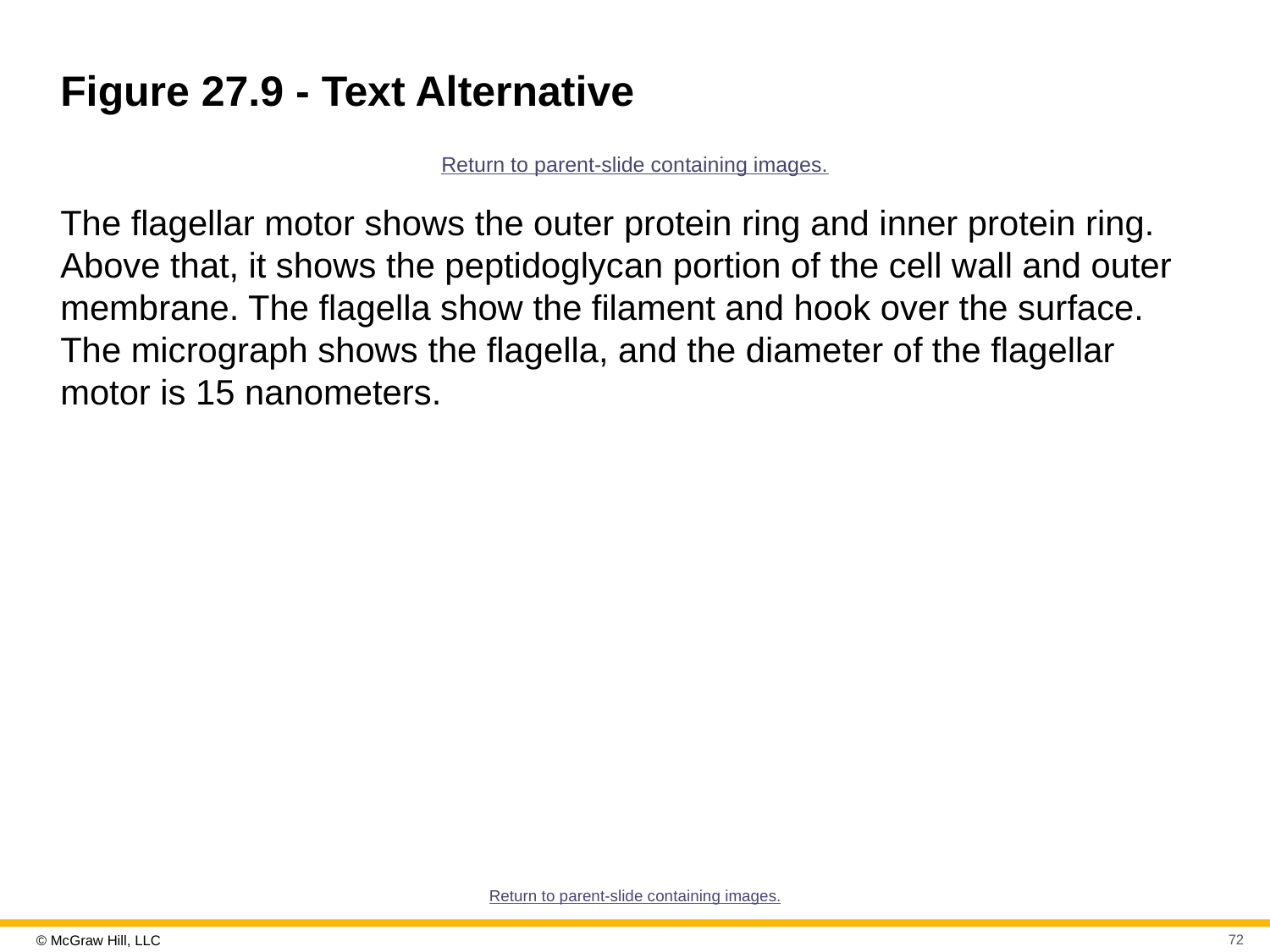

# Figure 27.9 - Text Alternative
Return to parent-slide containing images.
The flagellar motor shows the outer protein ring and inner protein ring. Above that, it shows the peptidoglycan portion of the cell wall and outer membrane. The flagella show the filament and hook over the surface. The micrograph shows the flagella, and the diameter of the flagellar motor is 15 nanometers.
Return to parent-slide containing images.
72